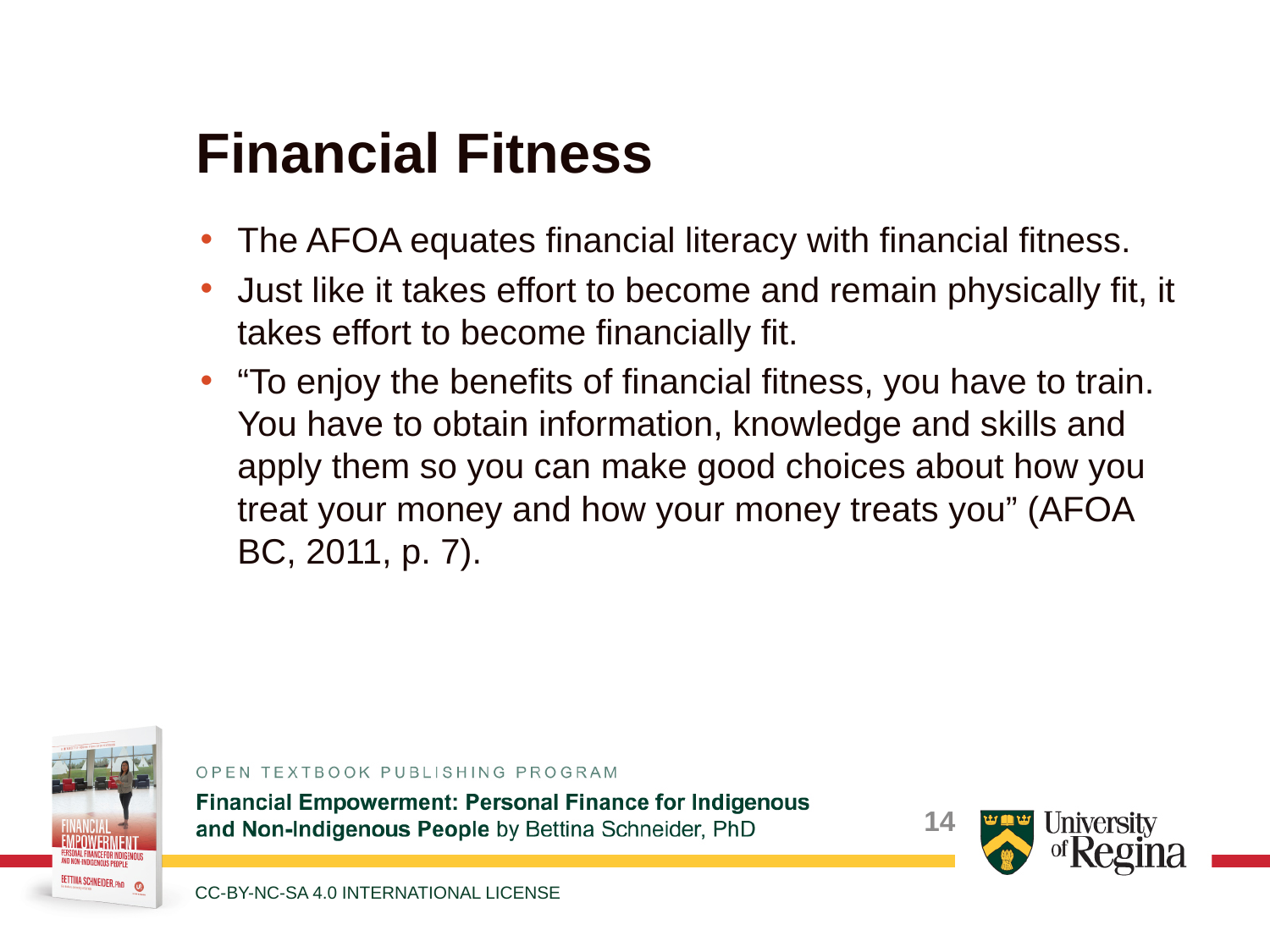

# Financial Fitness
The AFOA equates financial literacy with financial fitness.
Just like it takes effort to become and remain physically fit, it takes effort to become financially fit.
“To enjoy the benefits of financial fitness, you have to train. You have to obtain information, knowledge and skills and apply them so you can make good choices about how you treat your money and how your money treats you” (AFOA BC, 2011, p. 7).
14
CC-BY-NC-SA 4.0 INTERNATIONAL LICENSE